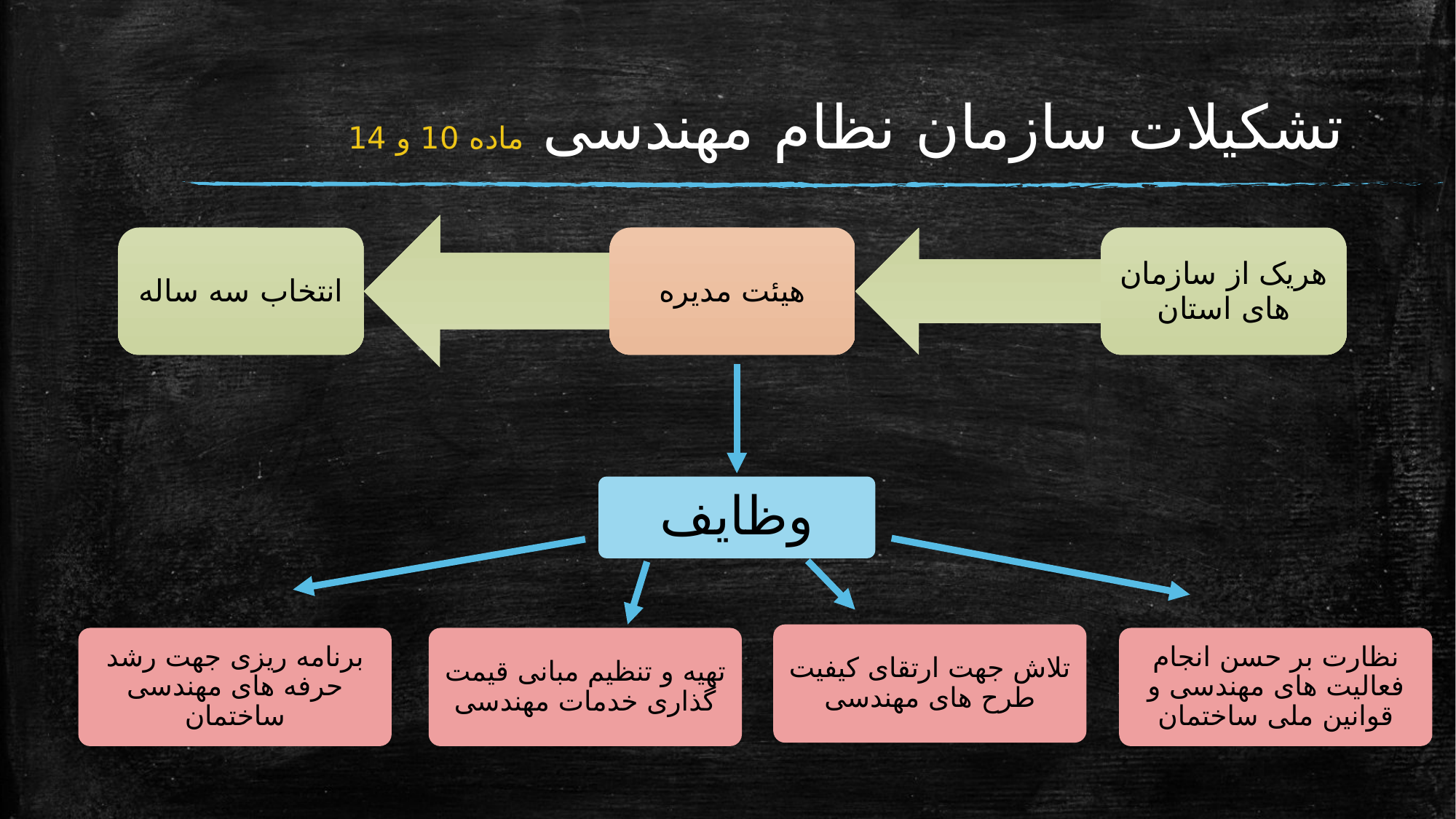

# تشکیلات سازمان نظام مهندسی ماده 10 و 14
هریک از سازمان های استان
انتخاب سه ساله
هیئت مدیره

وظایف

تلاش جهت ارتقای کیفیت طرح های مهندسی

برنامه ریزی جهت رشد حرفه های مهندسی ساختمان

تهیه و تنظیم مبانی قیمت گذاری خدمات مهندسی

نظارت بر حسن انجام فعالیت های مهندسی و قوانین ملی ساختمان